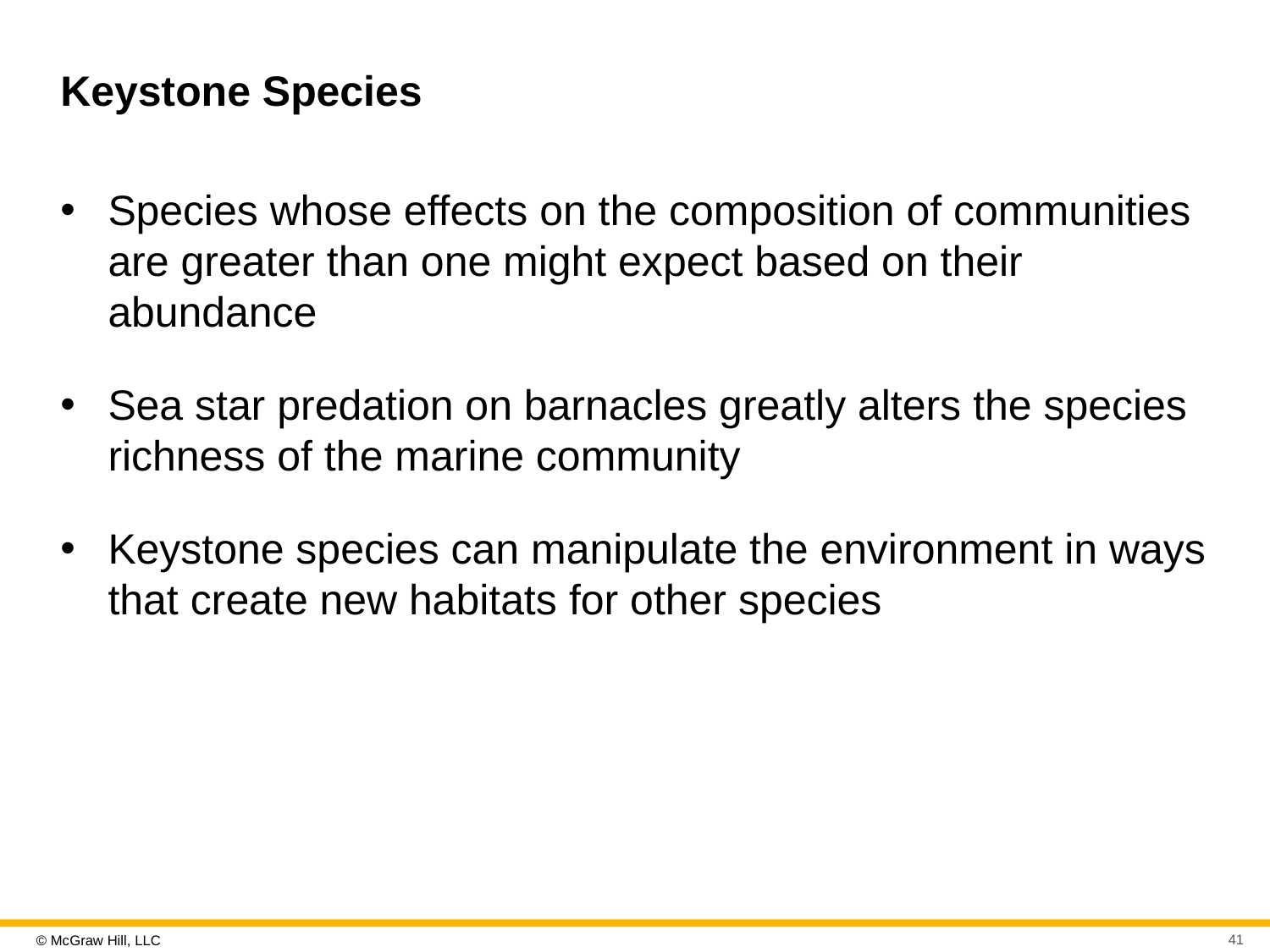

# Keystone Species
Species whose effects on the composition of communities are greater than one might expect based on their abundance
Sea star predation on barnacles greatly alters the species richness of the marine community
Keystone species can manipulate the environment in ways that create new habitats for other species
41